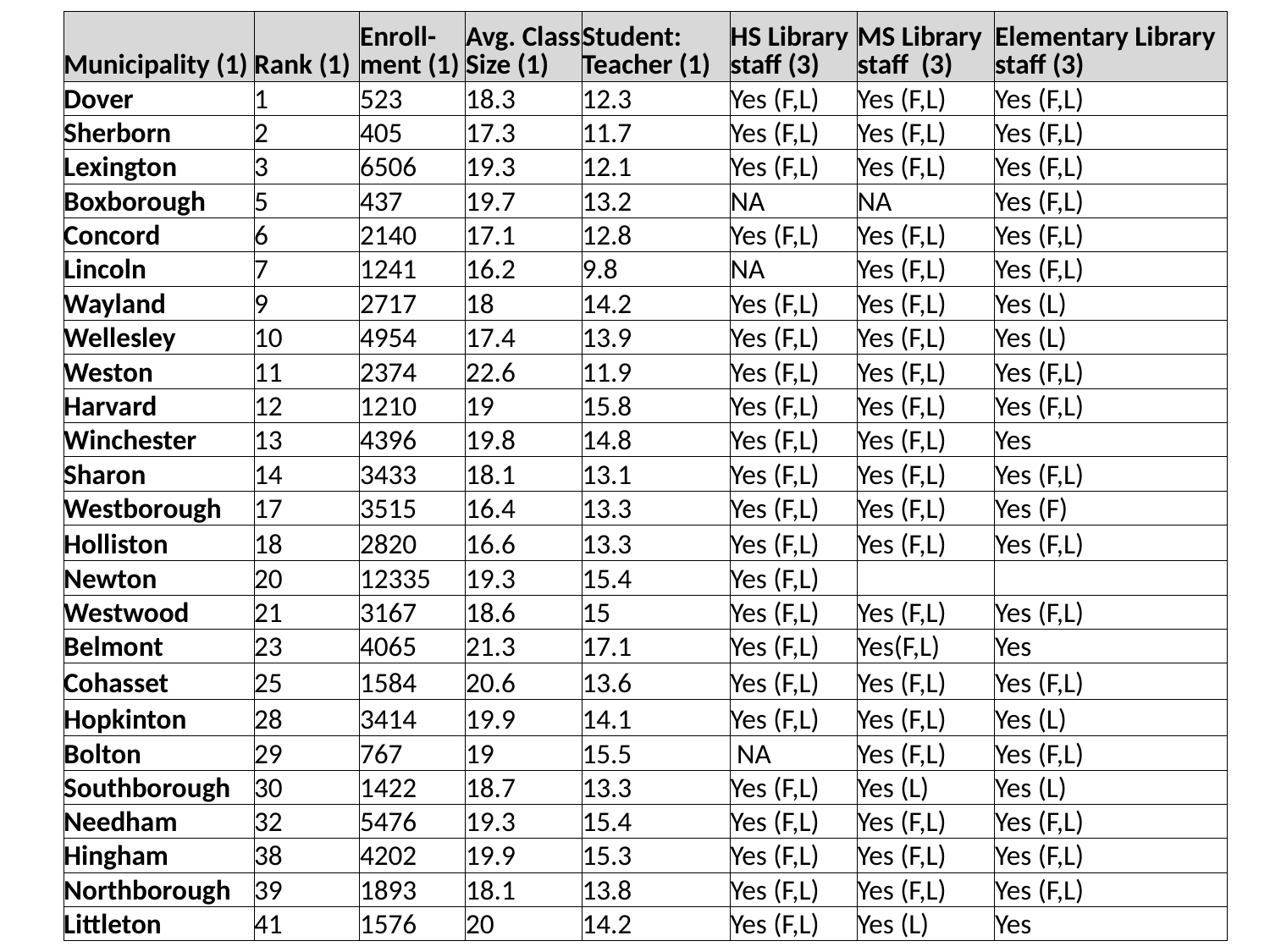

| Municipality (1) | Rank (1) | Enroll-ment (1) | Avg. Class Size (1) | Student: Teacher (1) | HS Library staff (3) | MS Library staff (3) | Elementary Library staff (3) |
| --- | --- | --- | --- | --- | --- | --- | --- |
| Dover | 1 | 523 | 18.3 | 12.3 | Yes (F,L) | Yes (F,L) | Yes (F,L) |
| Sherborn | 2 | 405 | 17.3 | 11.7 | Yes (F,L) | Yes (F,L) | Yes (F,L) |
| Lexington | 3 | 6506 | 19.3 | 12.1 | Yes (F,L) | Yes (F,L) | Yes (F,L) |
| Boxborough | 5 | 437 | 19.7 | 13.2 | NA | NA | Yes (F,L) |
| Concord | 6 | 2140 | 17.1 | 12.8 | Yes (F,L) | Yes (F,L) | Yes (F,L) |
| Lincoln | 7 | 1241 | 16.2 | 9.8 | NA | Yes (F,L) | Yes (F,L) |
| Wayland | 9 | 2717 | 18 | 14.2 | Yes (F,L) | Yes (F,L) | Yes (L) |
| Wellesley | 10 | 4954 | 17.4 | 13.9 | Yes (F,L) | Yes (F,L) | Yes (L) |
| Weston | 11 | 2374 | 22.6 | 11.9 | Yes (F,L) | Yes (F,L) | Yes (F,L) |
| Harvard | 12 | 1210 | 19 | 15.8 | Yes (F,L) | Yes (F,L) | Yes (F,L) |
| Winchester | 13 | 4396 | 19.8 | 14.8 | Yes (F,L) | Yes (F,L) | Yes |
| Sharon | 14 | 3433 | 18.1 | 13.1 | Yes (F,L) | Yes (F,L) | Yes (F,L) |
| Westborough | 17 | 3515 | 16.4 | 13.3 | Yes (F,L) | Yes (F,L) | Yes (F) |
| Holliston | 18 | 2820 | 16.6 | 13.3 | Yes (F,L) | Yes (F,L) | Yes (F,L) |
| Newton | 20 | 12335 | 19.3 | 15.4 | Yes (F,L) |  |  |
| Westwood | 21 | 3167 | 18.6 | 15 | Yes (F,L) | Yes (F,L) | Yes (F,L) |
| Belmont | 23 | 4065 | 21.3 | 17.1 | Yes (F,L) | Yes(F,L) | Yes |
| Cohasset | 25 | 1584 | 20.6 | 13.6 | Yes (F,L) | Yes (F,L) | Yes (F,L) |
| Hopkinton | 28 | 3414 | 19.9 | 14.1 | Yes (F,L) | Yes (F,L) | Yes (L) |
| Bolton | 29 | 767 | 19 | 15.5 | NA | Yes (F,L) | Yes (F,L) |
| Southborough | 30 | 1422 | 18.7 | 13.3 | Yes (F,L) | Yes (L) | Yes (L) |
| Needham | 32 | 5476 | 19.3 | 15.4 | Yes (F,L) | Yes (F,L) | Yes (F,L) |
| Hingham | 38 | 4202 | 19.9 | 15.3 | Yes (F,L) | Yes (F,L) | Yes (F,L) |
| Northborough | 39 | 1893 | 18.1 | 13.8 | Yes (F,L) | Yes (F,L) | Yes (F,L) |
| Littleton | 41 | 1576 | 20 | 14.2 | Yes (F,L) | Yes (L) | Yes |